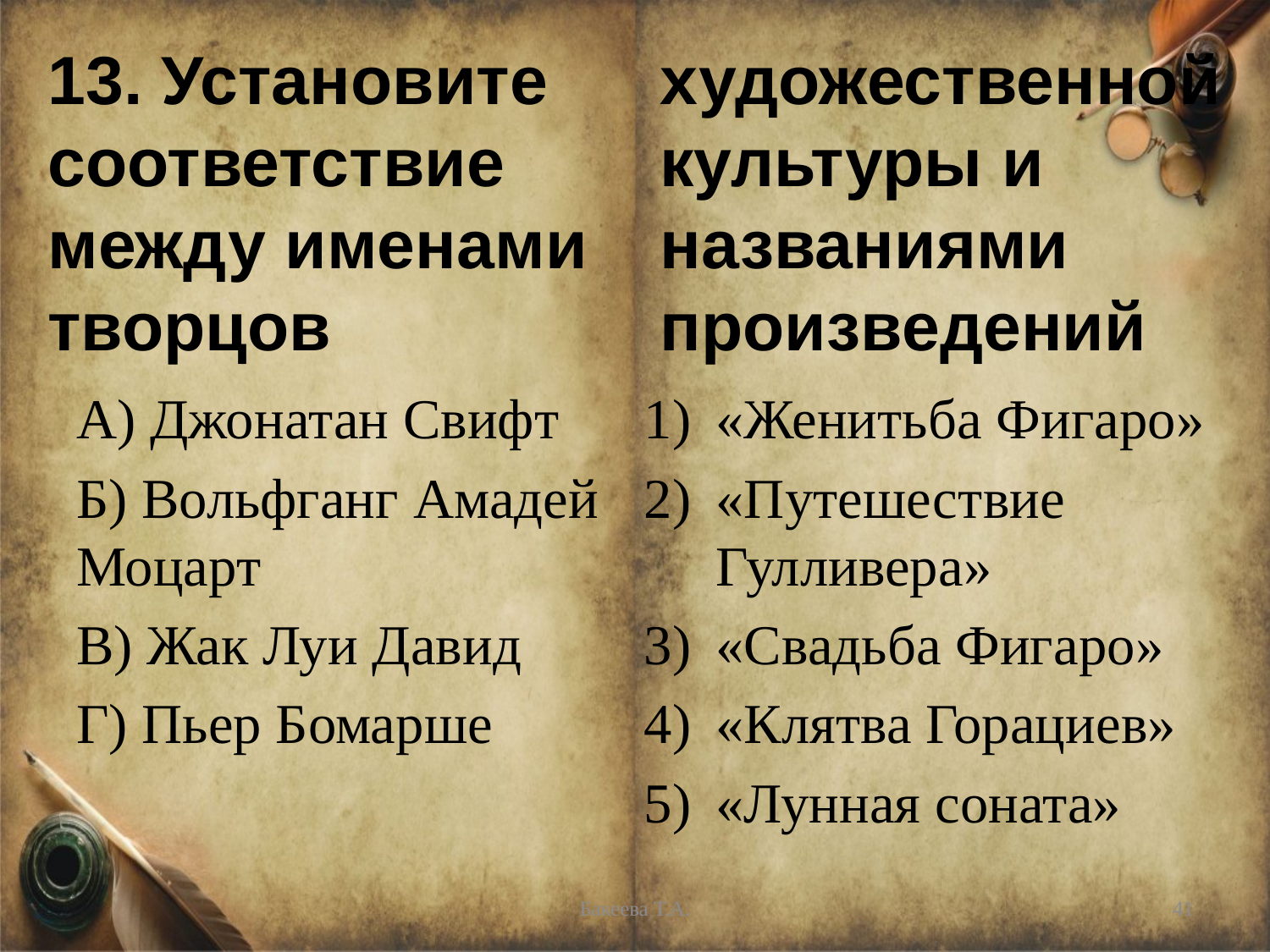

# 13. Установите соответствие между именами творцов художественной культуры и названиями произведений
А) Джонатан Свифт
Б) Вольфганг Амадей Моцарт
В) Жак Луи Давид
Г) Пьер Бомарше

«Женитьба Фигаро»
«Путешествие Гулливера»
«Свадьба Фигаро»
«Клятва Горациев»
«Лунная соната»
Бакеева Т.А.
41